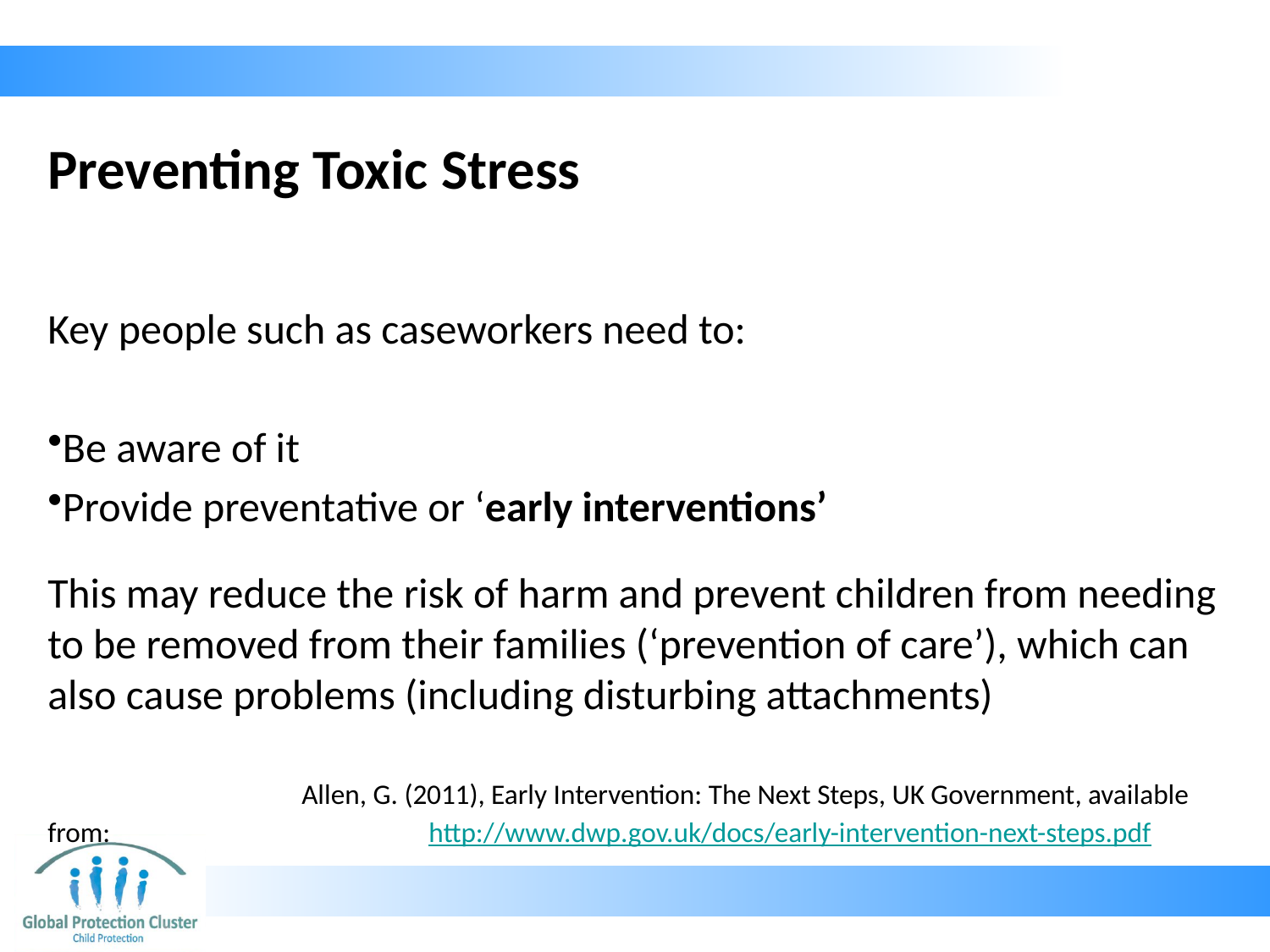

# Preventing Toxic Stress

Key people such as caseworkers need to:

Be aware of it
Provide preventative or ‘early interventions’

This may reduce the risk of harm and prevent children from needing to be removed from their families (‘prevention of care’), which can also cause problems (including disturbing attachments)

		Allen, G. (2011), Early Intervention: The Next Steps, UK Government, available from: 			http://www.dwp.gov.uk/docs/early-intervention-next-steps.pdf